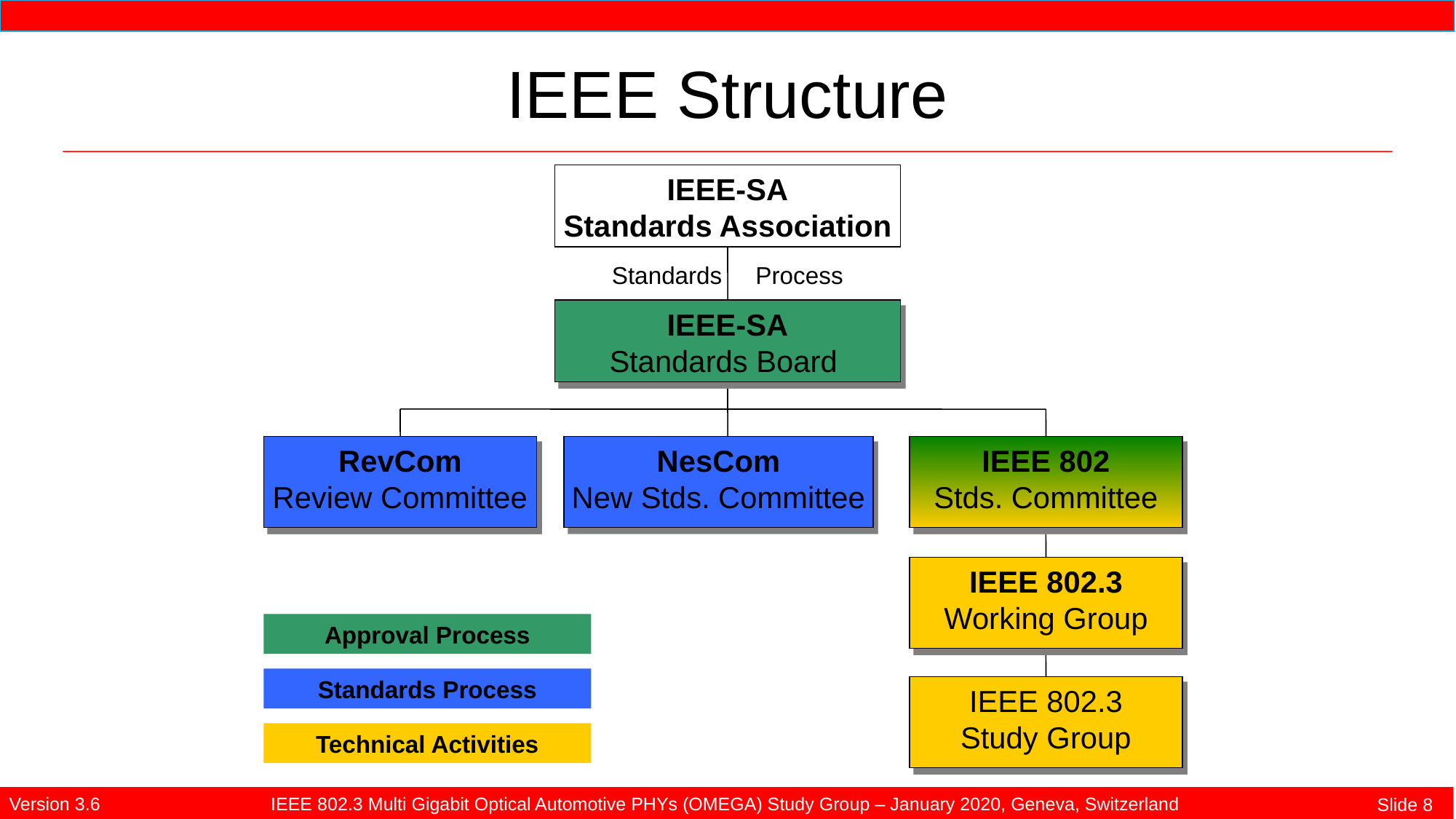

IEEE Structure
IEEE-SA
Standards Association

Standards     Process
IEEE-SA
Standards Board

RevCom
Review Committee
NesCom
New Stds. Committee
IEEE 802
Stds. Committee

IEEE 802.3
Working Group
Approval Process

Standards Process
IEEE 802.3
Study Group
Technical Activities